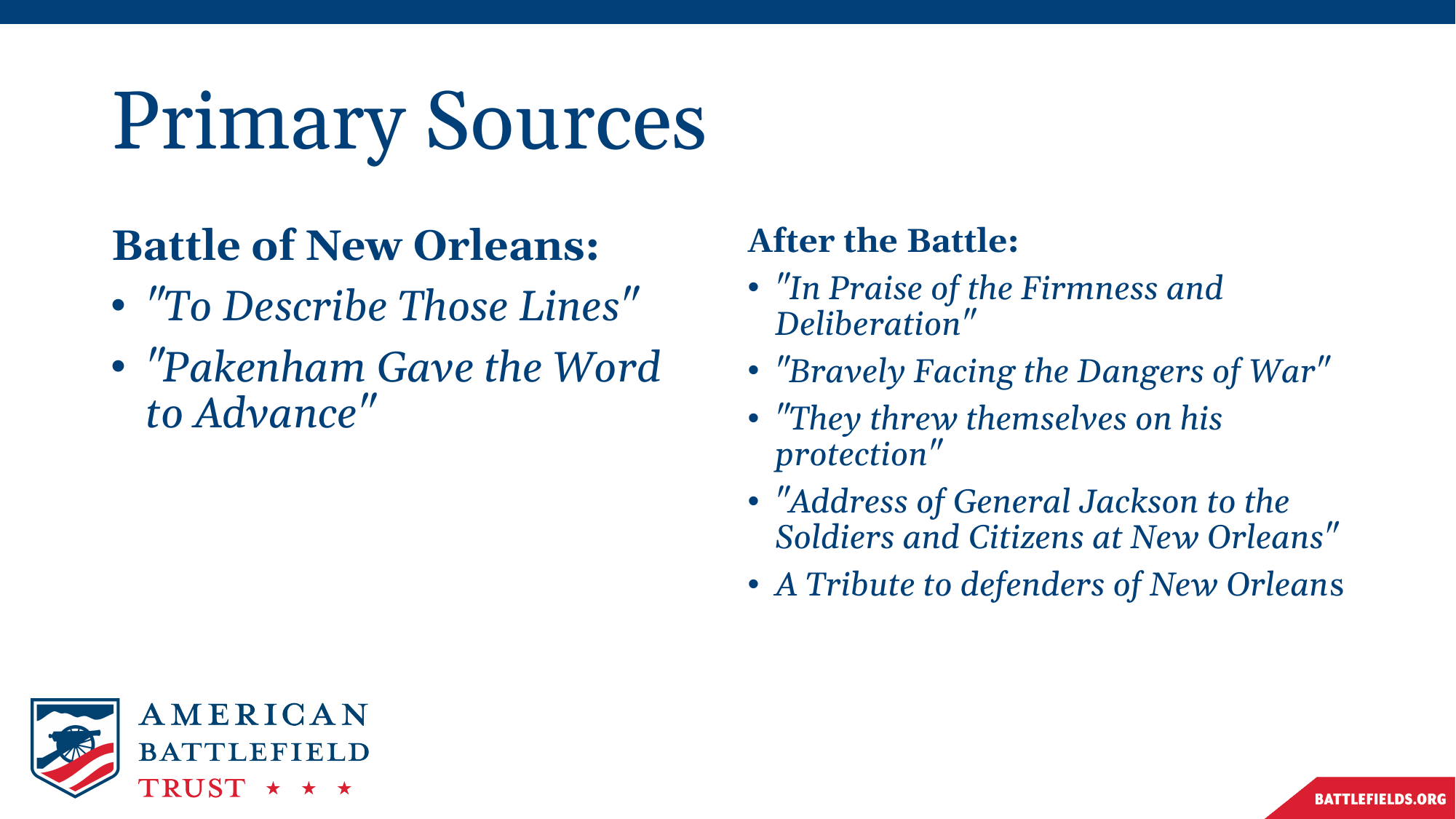

# Primary Sources
Battle of New Orleans:
"To Describe Those Lines"
"Pakenham Gave the Word to Advance"

After the Battle:
"In Praise of the Firmness and Deliberation"
"Bravely Facing the Dangers of War"
"They threw themselves on his protection"
"Address of General Jackson to the Soldiers and Citizens at New Orleans"
A Tribute to defenders of New Orleans